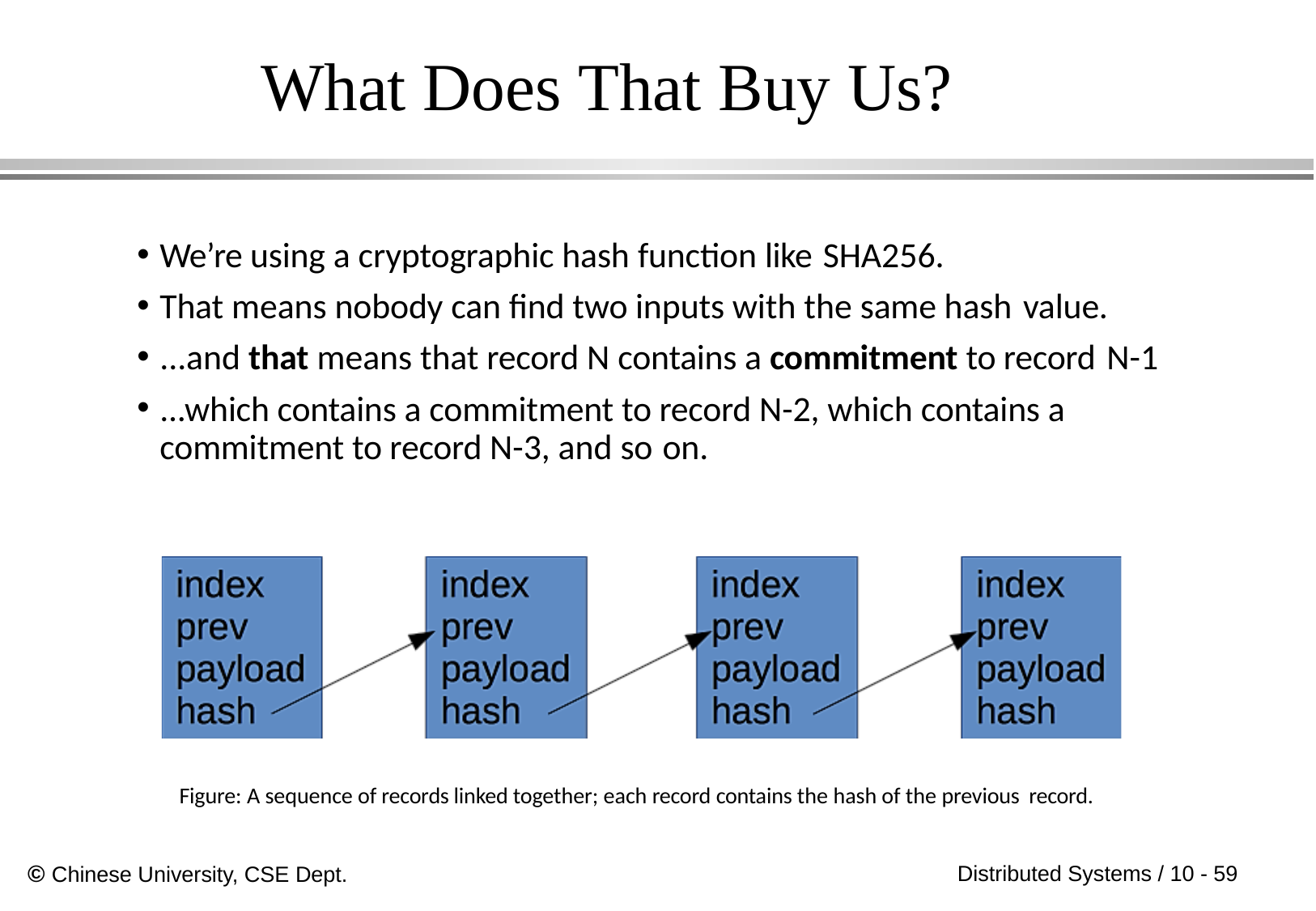

# What Does That Buy Us?
We’re using a cryptographic hash function like SHA256.
That means nobody can find two inputs with the same hash value.
...and that means that record N contains a commitment to record N-1
...which contains a commitment to record N-2, which contains a  commitment to record N-3, and so on.

Figure: A sequence of records linked together; each record contains the hash of the previous record.